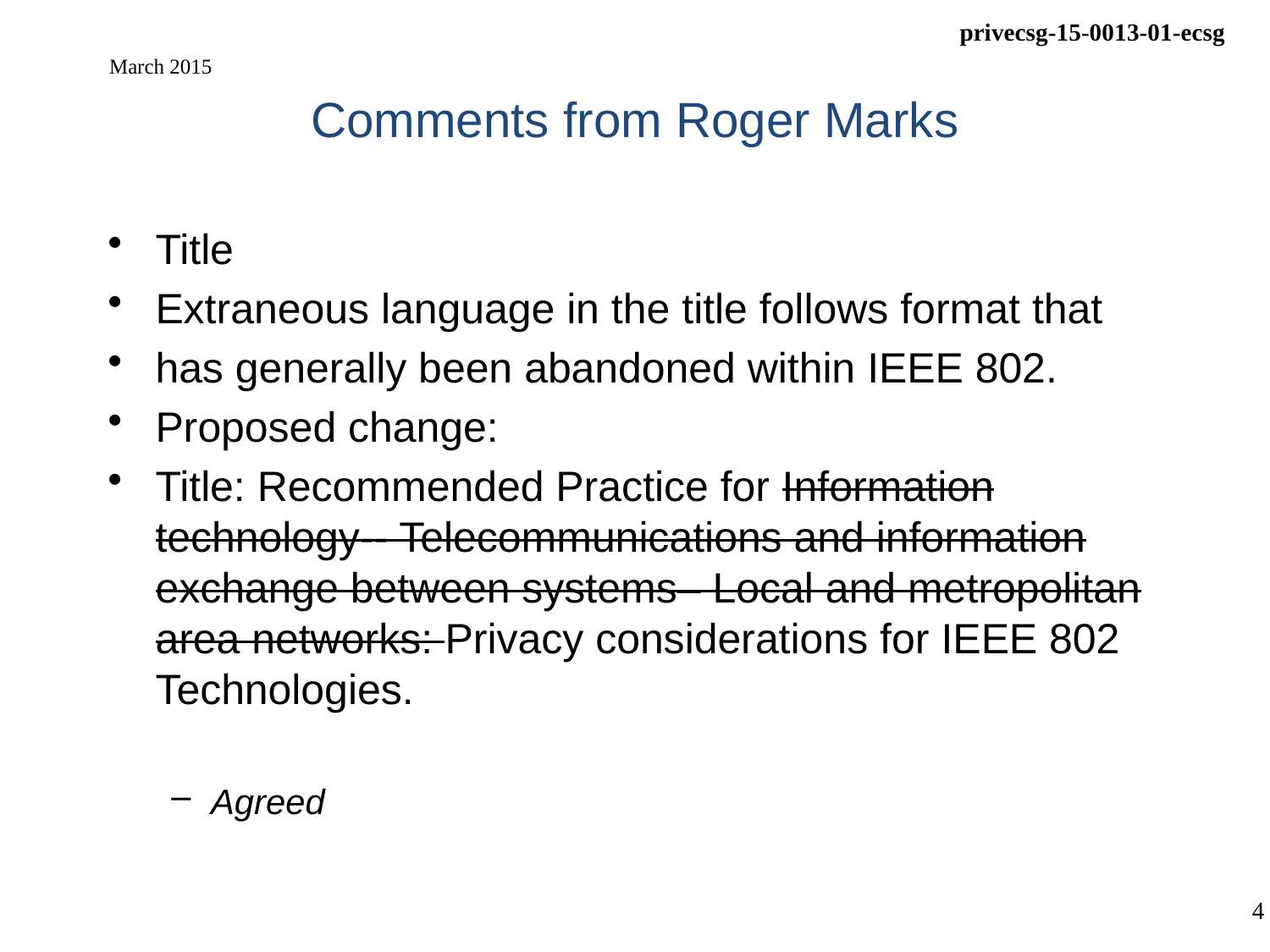

# Comments from Roger Marks
March 2015
Title
Extraneous language in the title follows format that
has generally been abandoned within IEEE 802.
Proposed change:
Title: Recommended Practice for Information technology-- Telecommunications and information exchange between systems– Local and metropolitan area networks: Privacy considerations for IEEE 802 Technologies.

Agreed